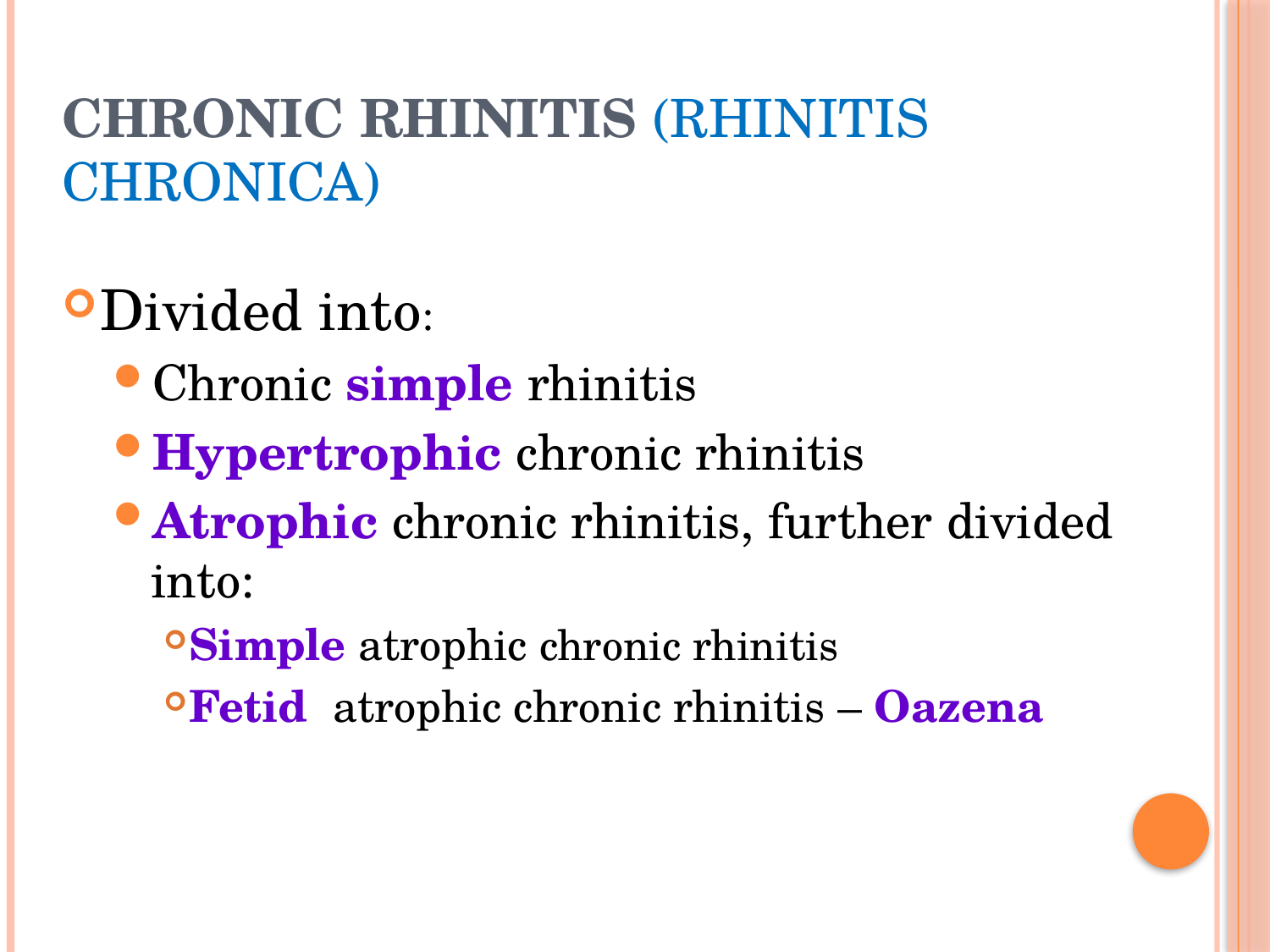

# Chronic rhinitis (Rhinitis chronica)
Divided into:
Chronic simple rhinitis
Hypertrophic chronic rhinitis
Atrophic chronic rhinitis, further divided into:
Simple atrophic chronic rhinitis
Fetid  atrophic chronic rhinitis – Oazena